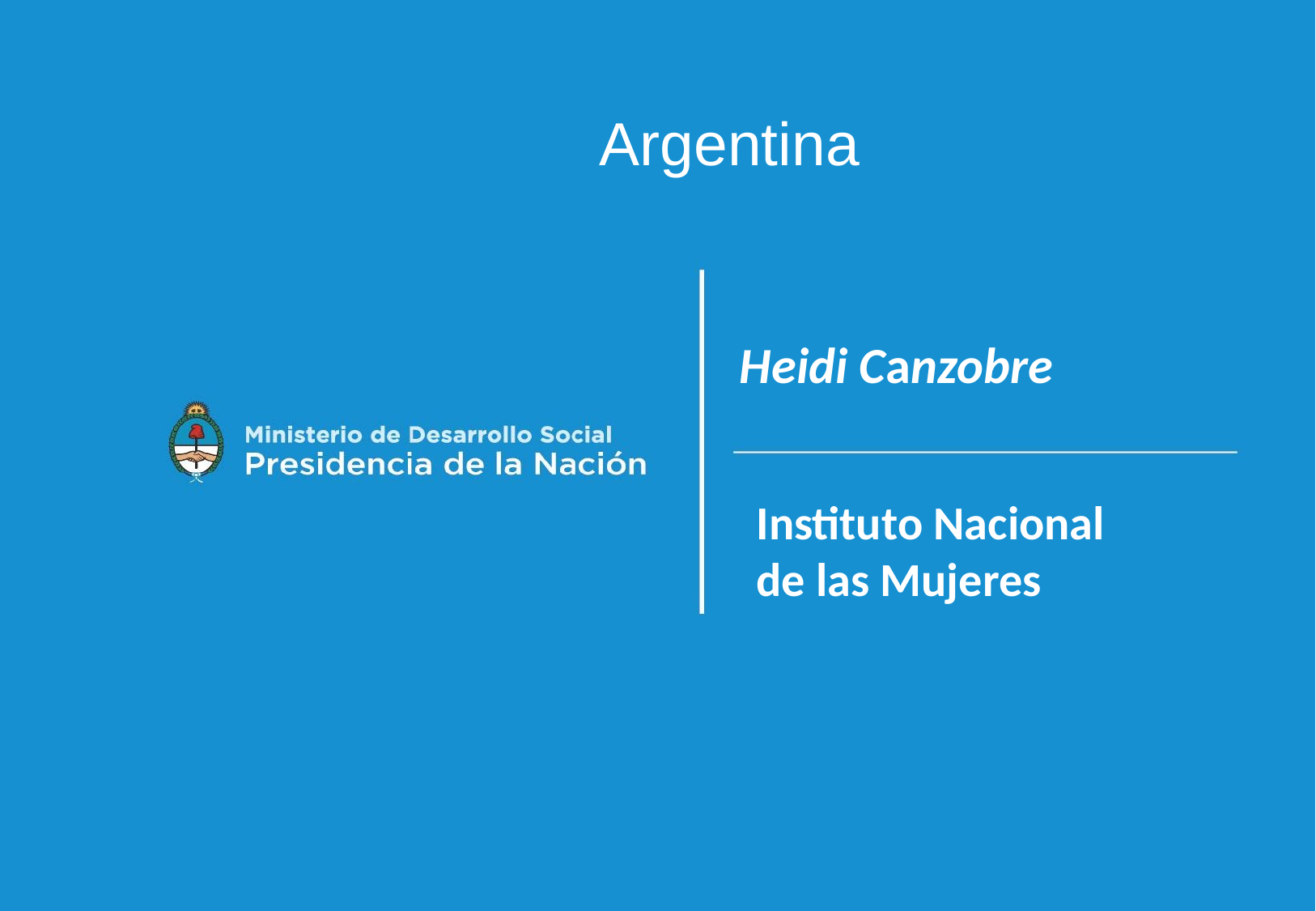

Argentina
Heidi Canzobre

# Instituto Nacional de las Mujeres